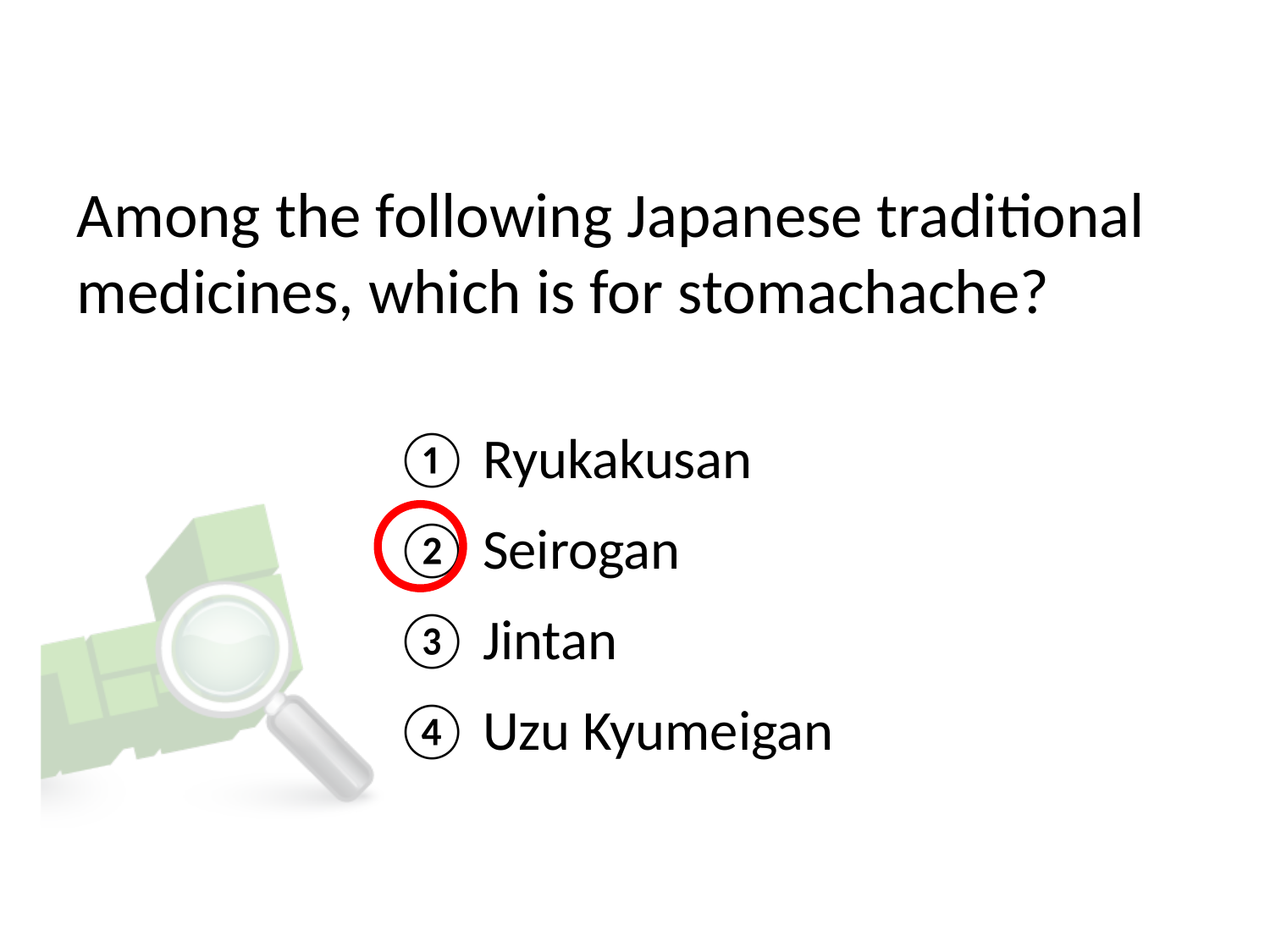

# Among the following Japanese traditional medicines, which is for stomachache?
① Ryukakusan
② Seirogan
③ Jintan
④ Uzu Kyumeigan